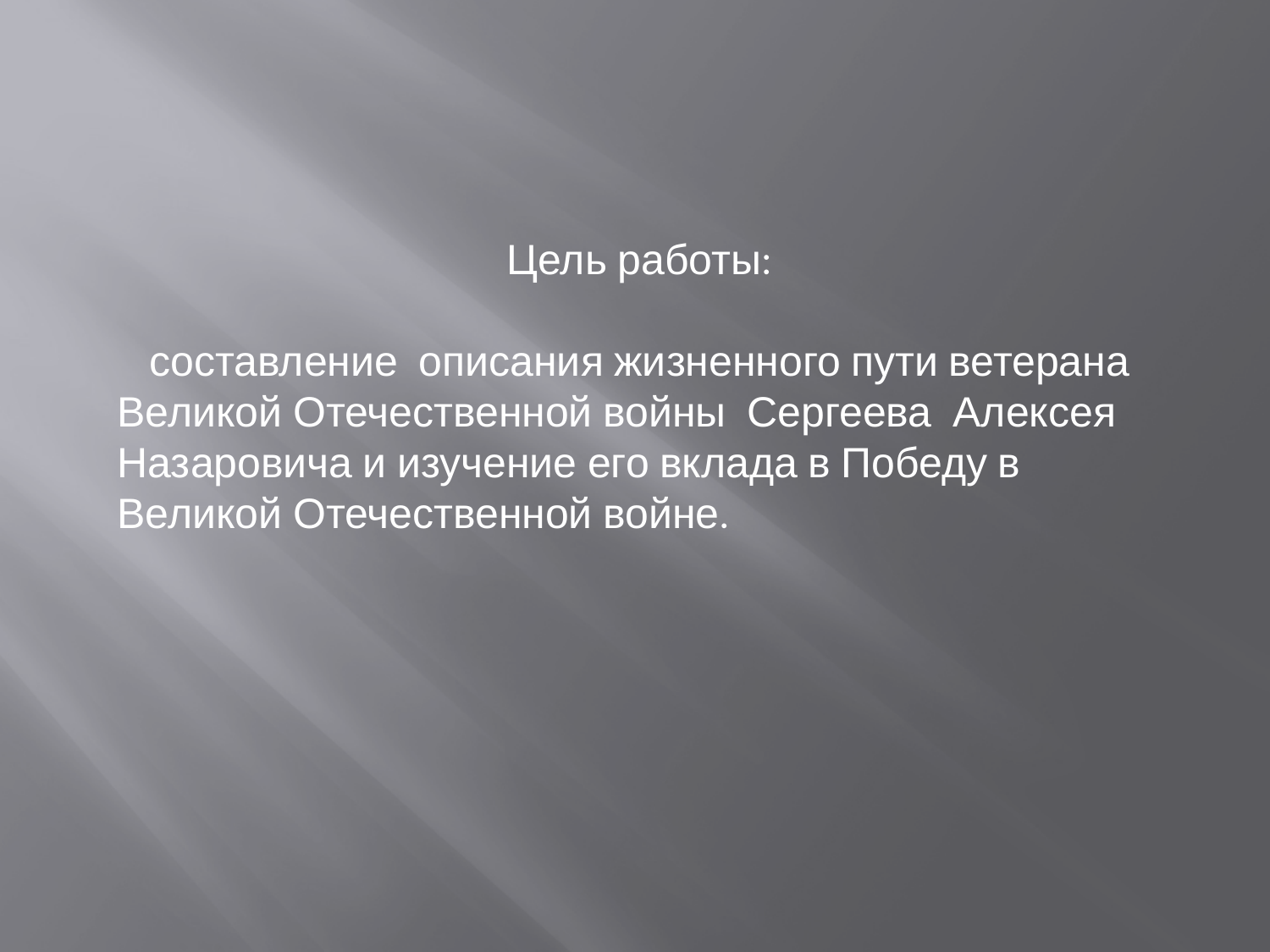

Цель работы:

   составление  описания жизненного пути ветерана  Великой Отечественной войны  Сергеева  Алексея  Назаровича и изучение его вклада в Победу в Великой Отечественной войне.